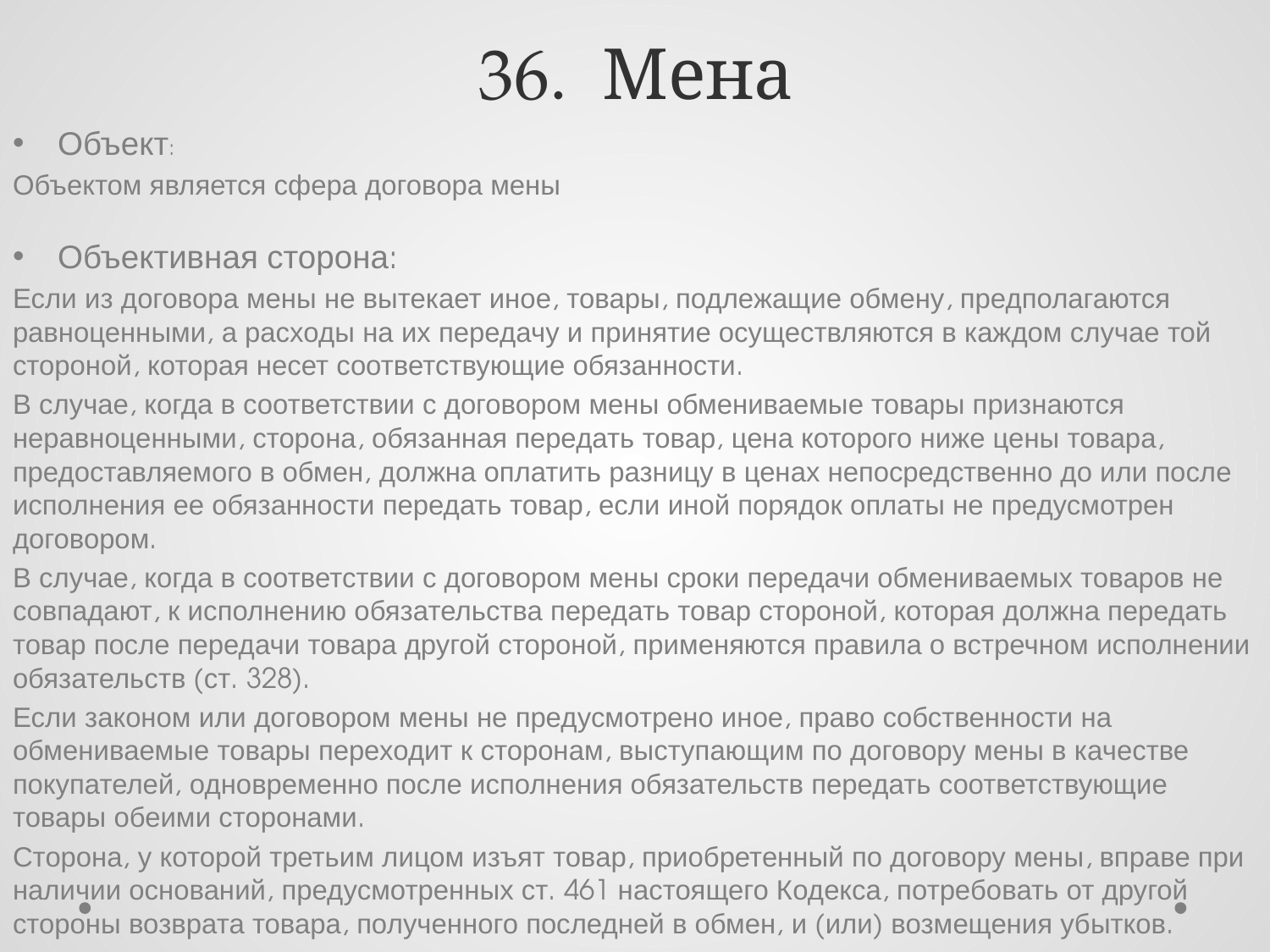

# 36.  Мена
Объект:
Объектом является сфера договора мены

Объективная сторона:
Если из договора мены не вытекает иное, товары, подлежащие обмену, предполагаются равноценными, а расходы на их передачу и принятие осуществляются в каждом случае той стороной, которая несет соответствующие обязанности.
В случае, когда в соответствии с договором мены обмениваемые товары признаются неравноценными, сторона, обязанная передать товар, цена которого ниже цены товара, предоставляемого в обмен, должна оплатить разницу в ценах непосредственно до или после исполнения ее обязанности передать товар, если иной порядок оплаты не предусмотрен договором.
В случае, когда в соответствии с договором мены сроки передачи обмениваемых товаров не совпадают, к исполнению обязательства передать товар стороной, которая должна передать товар после передачи товара другой стороной, применяются правила о встречном исполнении обязательств (ст. 328).
Если законом или договором мены не предусмотрено иное, право собственности на обмениваемые товары переходит к сторонам, выступающим по договору мены в качестве покупателей, одновременно после исполнения обязательств передать соответствующие товары обеими сторонами.
Сторона, у которой третьим лицом изъят товар, приобретенный по договору мены, вправе при наличии оснований, предусмотренных ст. 461 настоящего Кодекса, потребовать от другой стороны возврата товара, полученного последней в обмен, и (или) возмещения убытков.